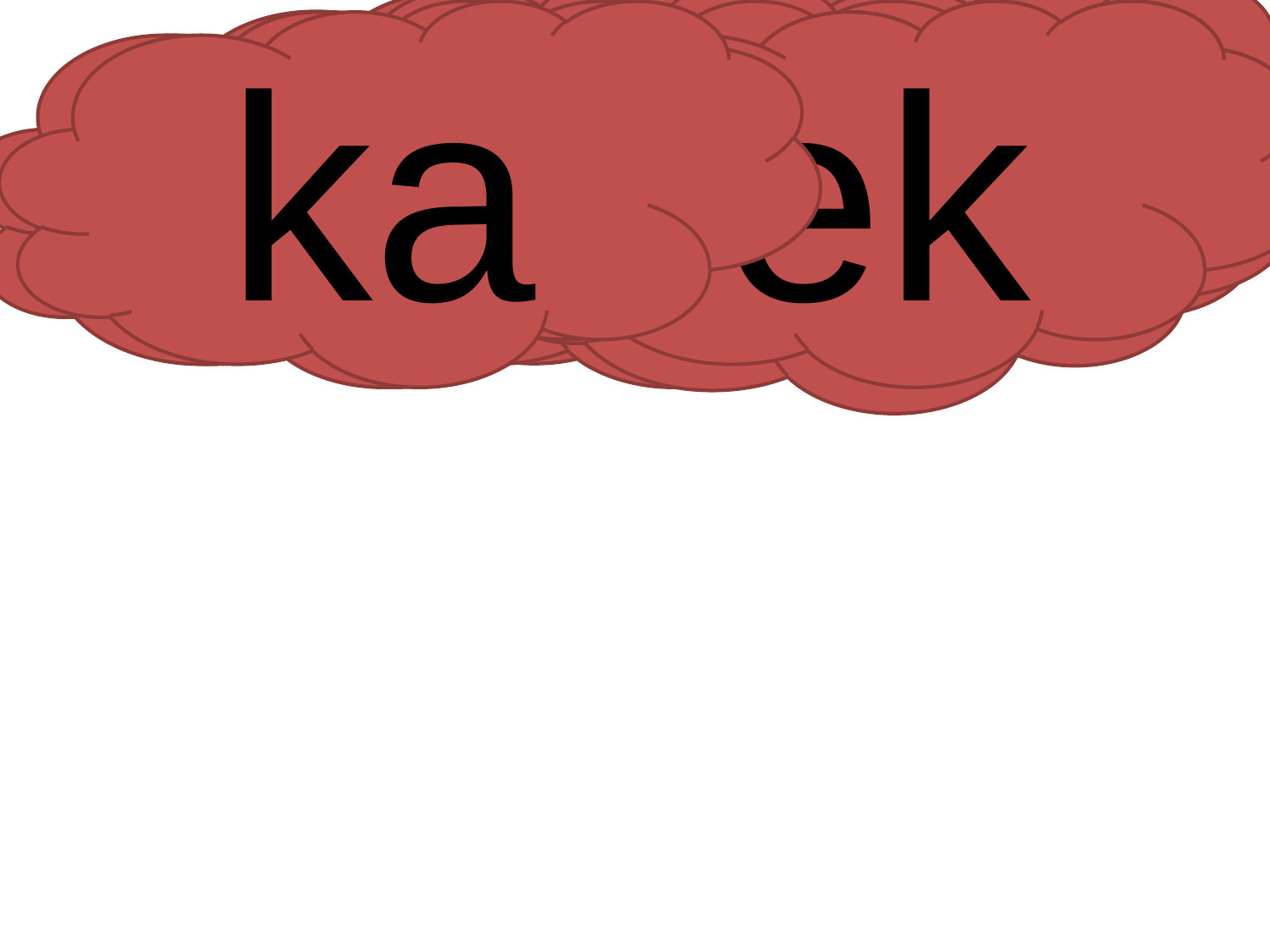

ka
ki
ık
rı
ma
ek
ar
al
tı
ak
ka